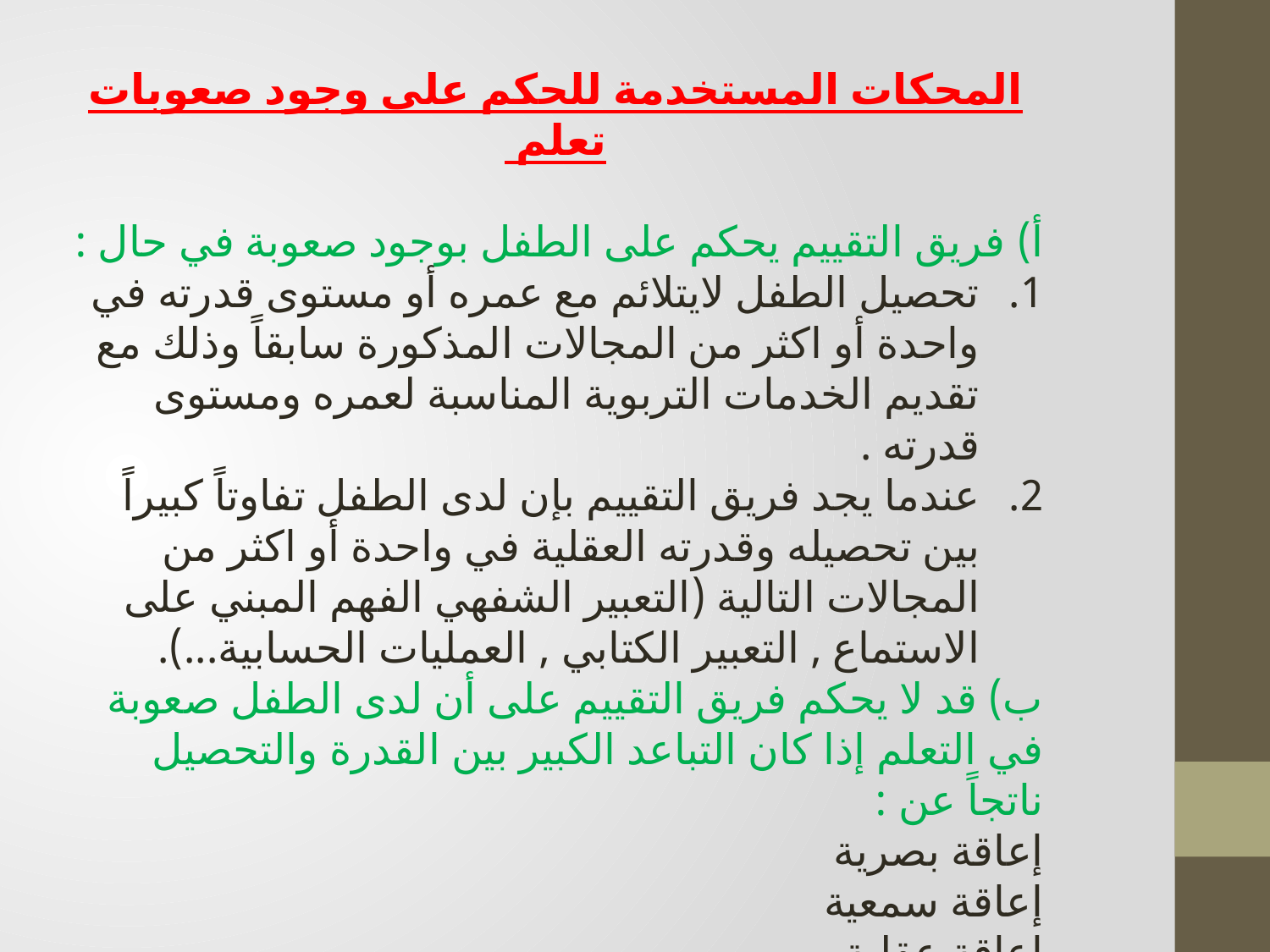

المحكات المستخدمة للحكم على وجود صعوبات تعلم

أ) فريق التقييم يحكم على الطفل بوجود صعوبة في حال :
تحصيل الطفل لايتلائم مع عمره أو مستوى قدرته في واحدة أو اكثر من المجالات المذكورة سابقاً وذلك مع تقديم الخدمات التربوية المناسبة لعمره ومستوى قدرته .
عندما يجد فريق التقييم بإن لدى الطفل تفاوتاً كبيراً بين تحصيله وقدرته العقلية في واحدة أو اكثر من المجالات التالية (التعبير الشفهي الفهم المبني على الاستماع , التعبير الكتابي , العمليات الحسابية...).
ب) قد لا يحكم فريق التقييم على أن لدى الطفل صعوبة في التعلم إذا كان التباعد الكبير بين القدرة والتحصيل ناتجاً عن :
إعاقة بصرية
إعاقة سمعية
إعاقة عقلية
اضطراب انفعالي او عصبي
حرمان بيئي , ثقافي , اقتصادي .